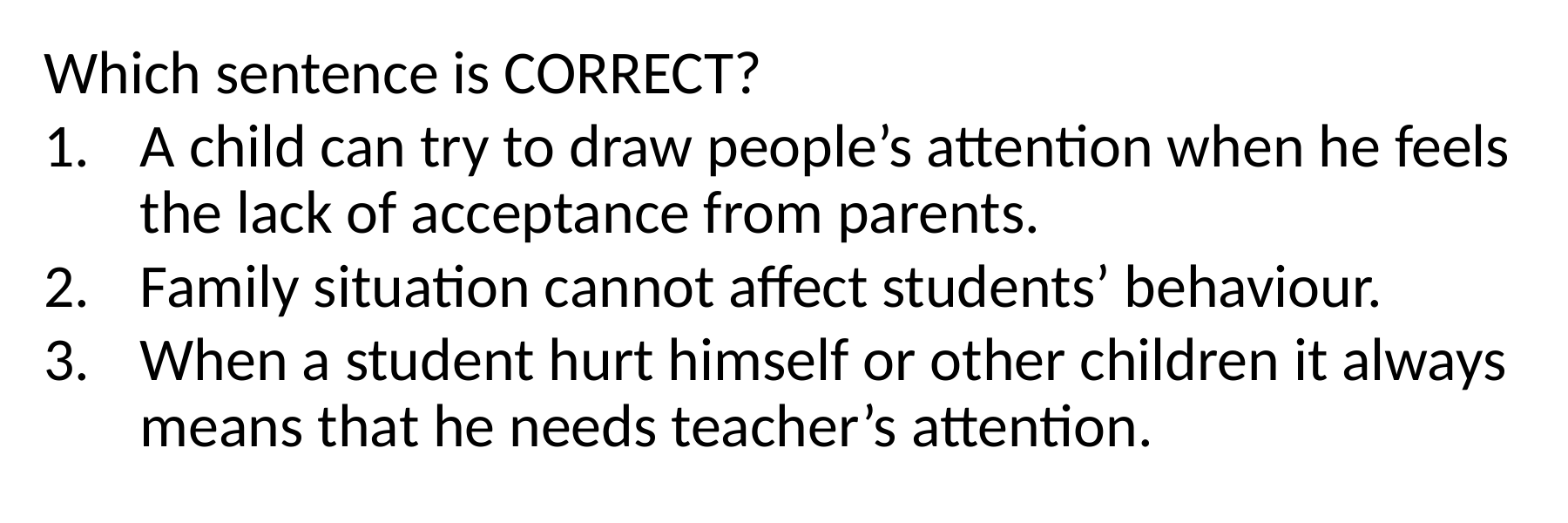

Which sentence is CORRECT?
A child can try to draw people’s attention when he feels the lack of acceptance from parents.
Family situation cannot affect students’ behaviour.
When a student hurt himself or other children it always means that he needs teacher’s attention.